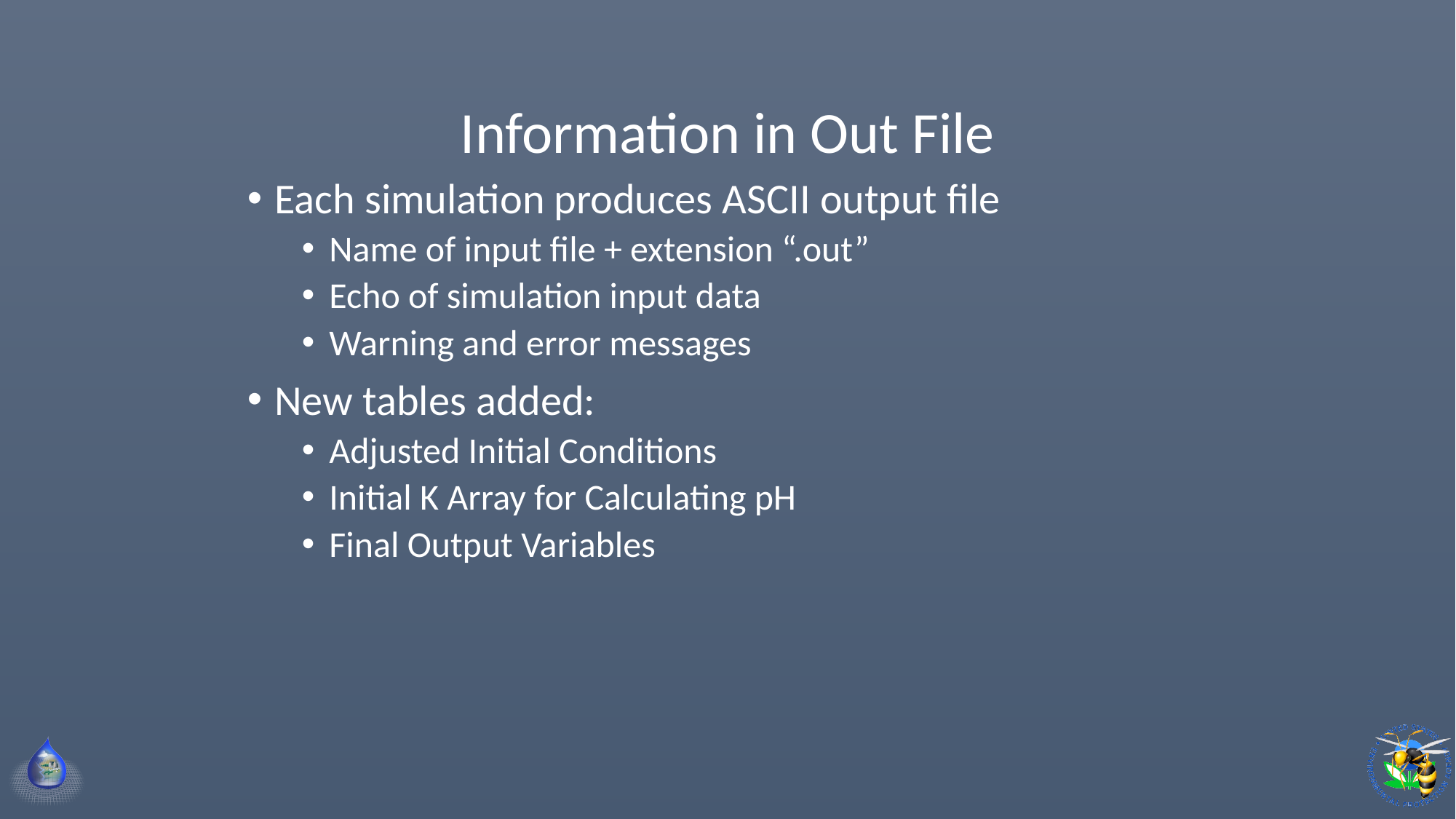

# Information in Out File
Each simulation produces ASCII output file
Name of input file + extension “.out”
Echo of simulation input data
Warning and error messages
New tables added:
Adjusted Initial Conditions
Initial K Array for Calculating pH
Final Output Variables